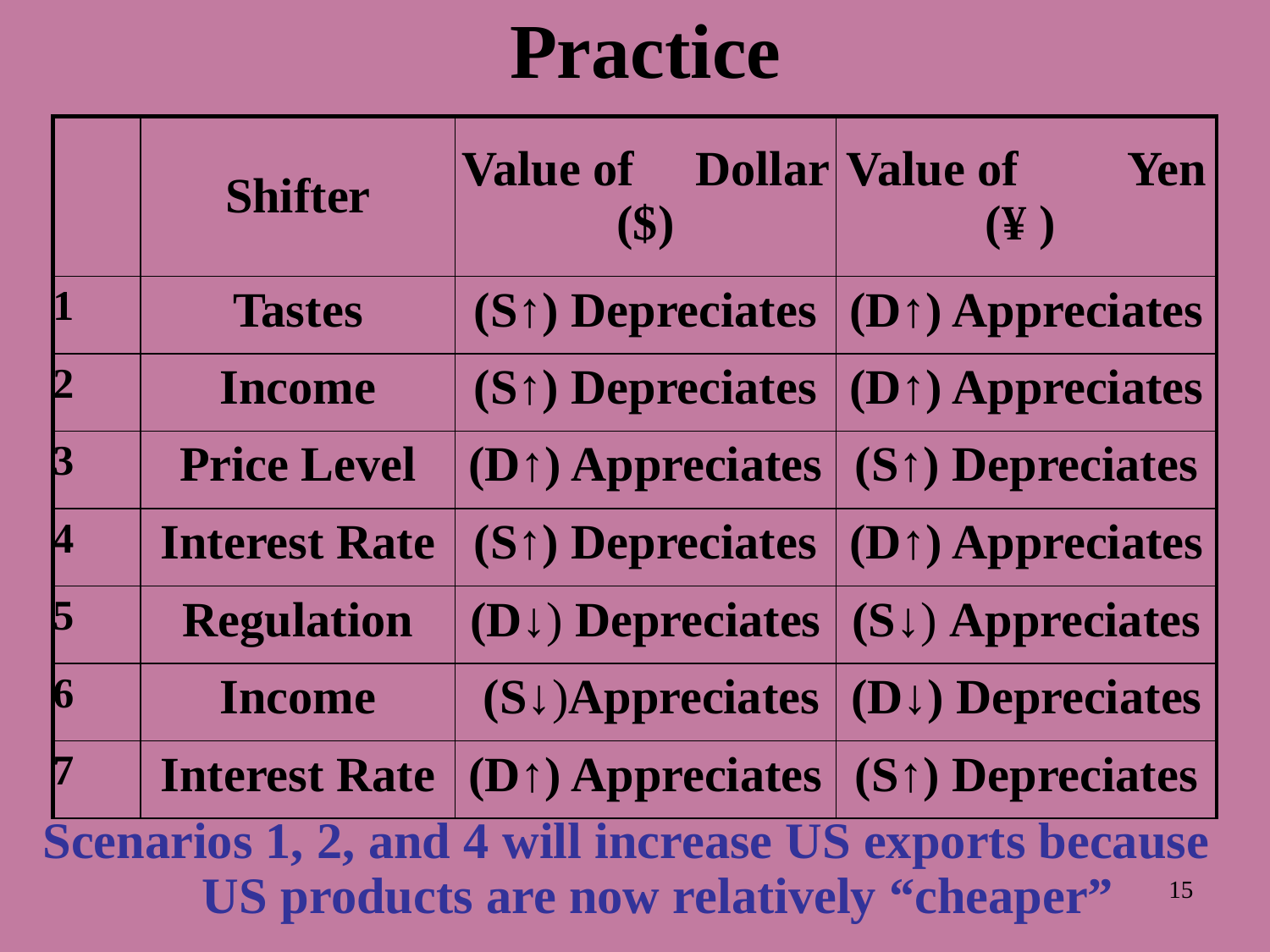

# Practice
|  | Shifter | Value of Dollar ($) | Value of Yen (¥ ) |
| --- | --- | --- | --- |
| 1 | Tastes | (S↑) Depreciates | (D↑) Appreciates |
| 2 | Income | (S↑) Depreciates | (D↑) Appreciates |
| 3 | Price Level | (D↑) Appreciates | (S↑) Depreciates |
| 4 | Interest Rate | (S↑) Depreciates | (D↑) Appreciates |
| 5 | Regulation | (D↓) Depreciates | (S↓) Appreciates |
| 6 | Income | (S↓)Appreciates | (D↓) Depreciates |
| 7 | Interest Rate | (D↑) Appreciates | (S↑) Depreciates |
Scenarios 1, 2, and 4 will increase US exports because US products are now relatively “cheaper”
15